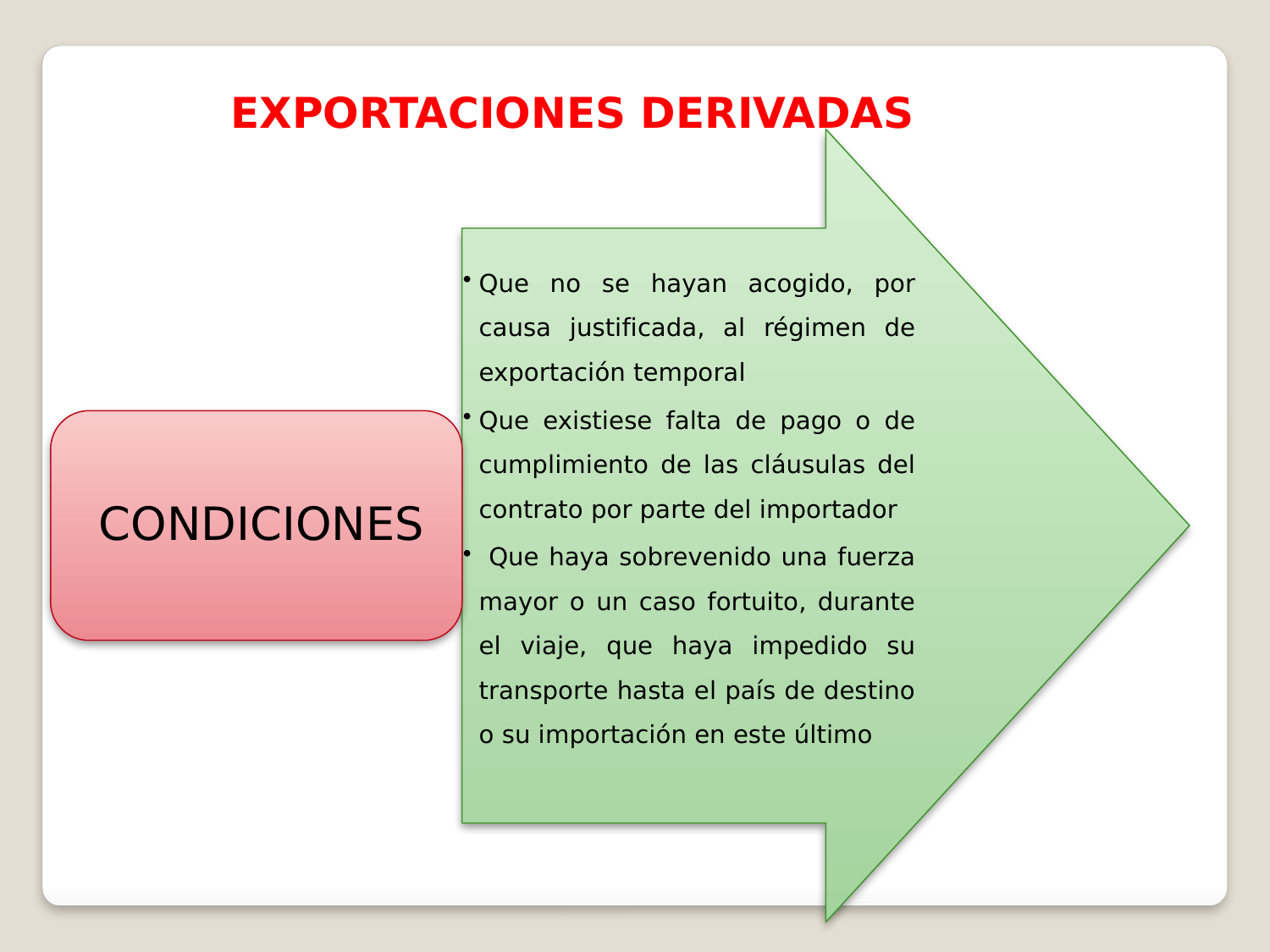

EXPORTACIONES DERIVADAS

Que no se hayan acogido, por causa justificada, al régimen de exportación temporal
Que existiese falta de pago o de cumplimiento de las cláusulas del contrato por parte del importador
 Que haya sobrevenido una fuerza mayor o un caso fortuito, durante el viaje, que haya impedido su transporte hasta el país de destino o su importación en este último
CONDICIONES